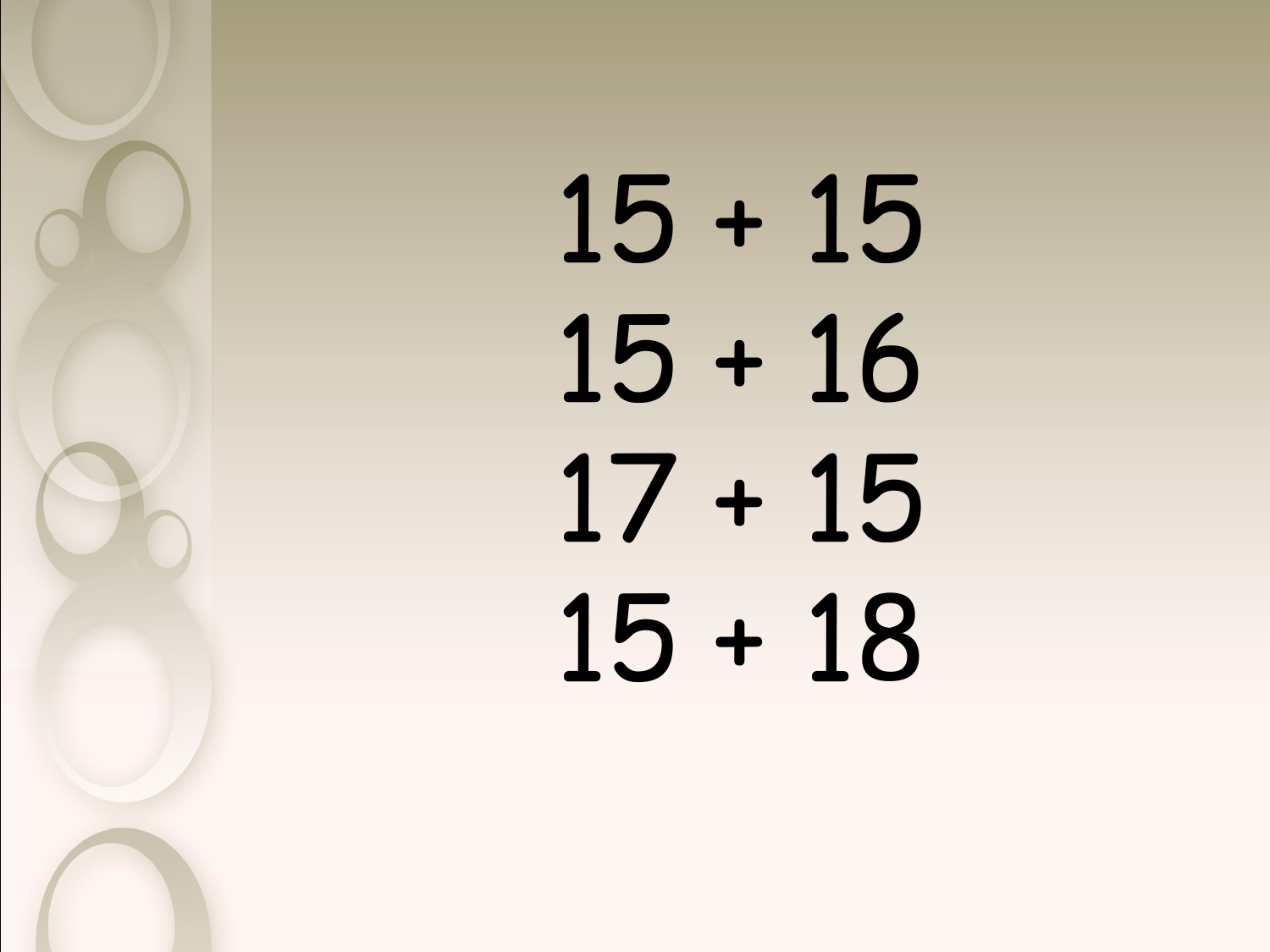

15 + 15
15 + 16
17 + 15
15 + 18